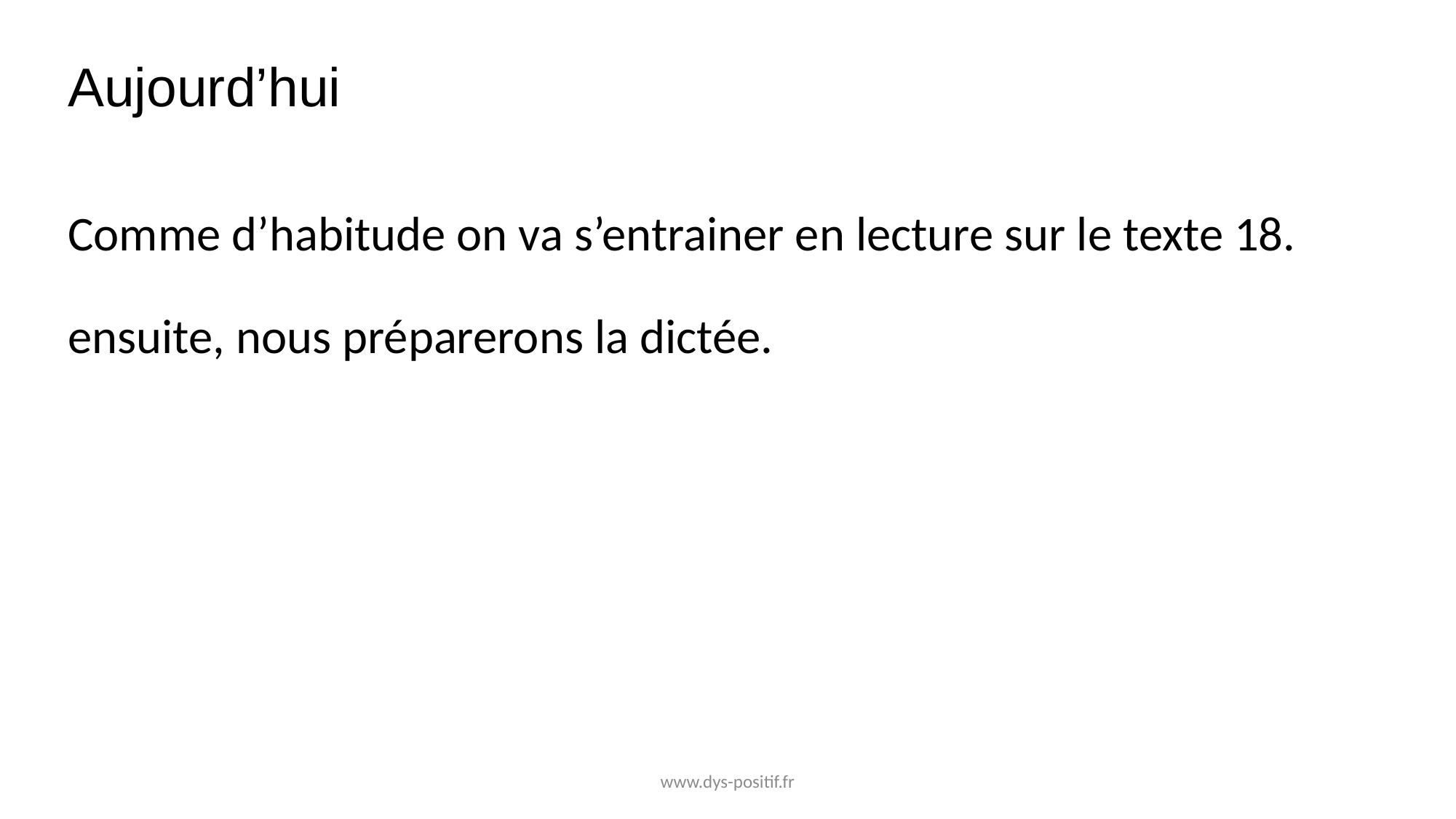

# Aujourd’hui
Comme d’habitude on va s’entrainer en lecture sur le texte 18.
ensuite, nous préparerons la dictée.
www.dys-positif.fr